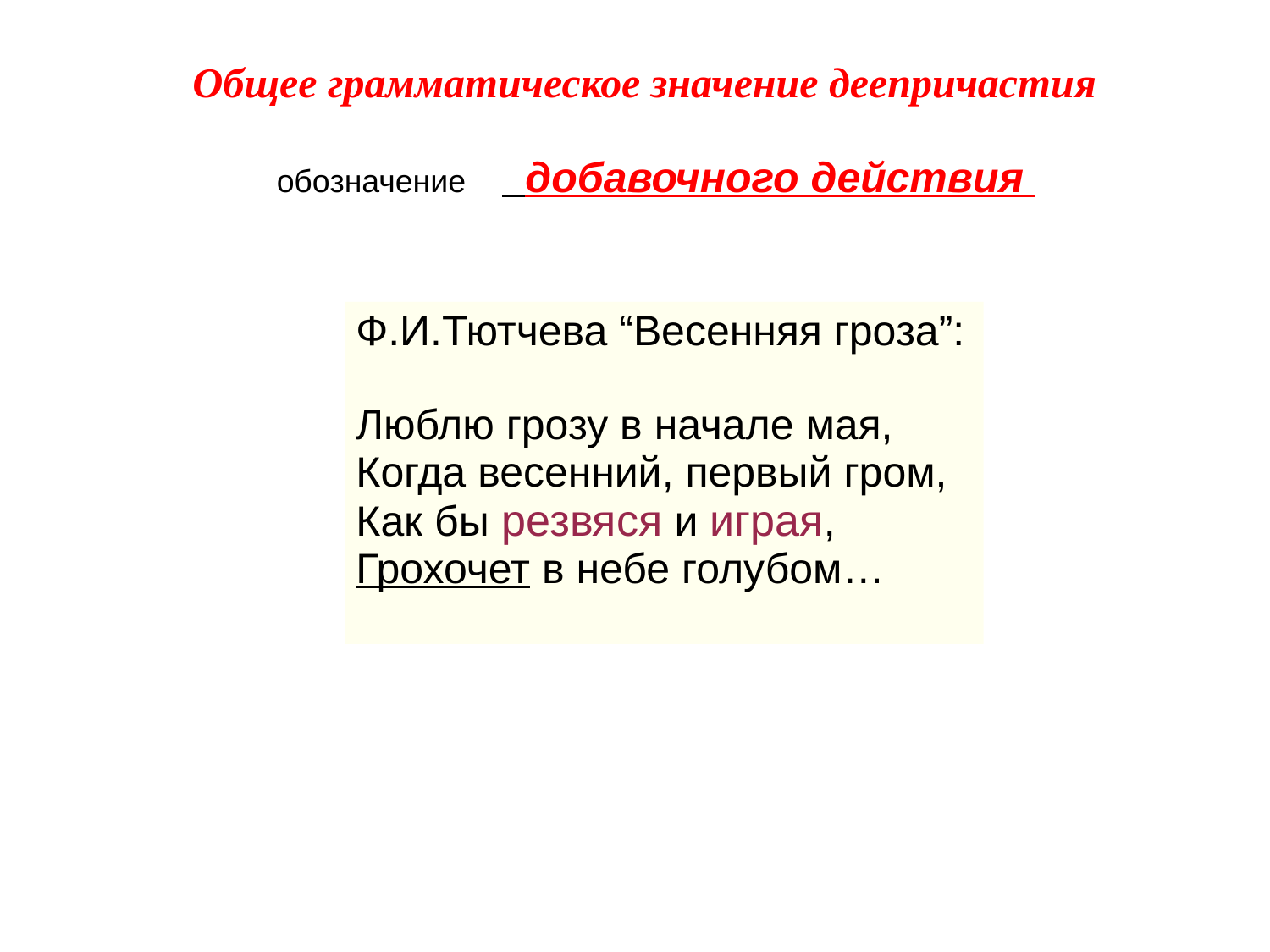

Общее грамматическое значение деепричастия

                   обозначение      добавочного действия

Ф.И.Тютчева “Весенняя гроза”:

Люблю грозу в начале мая,
Когда весенний, первый гром,
Как бы резвяся и играя,
Грохочет в небе голубом…